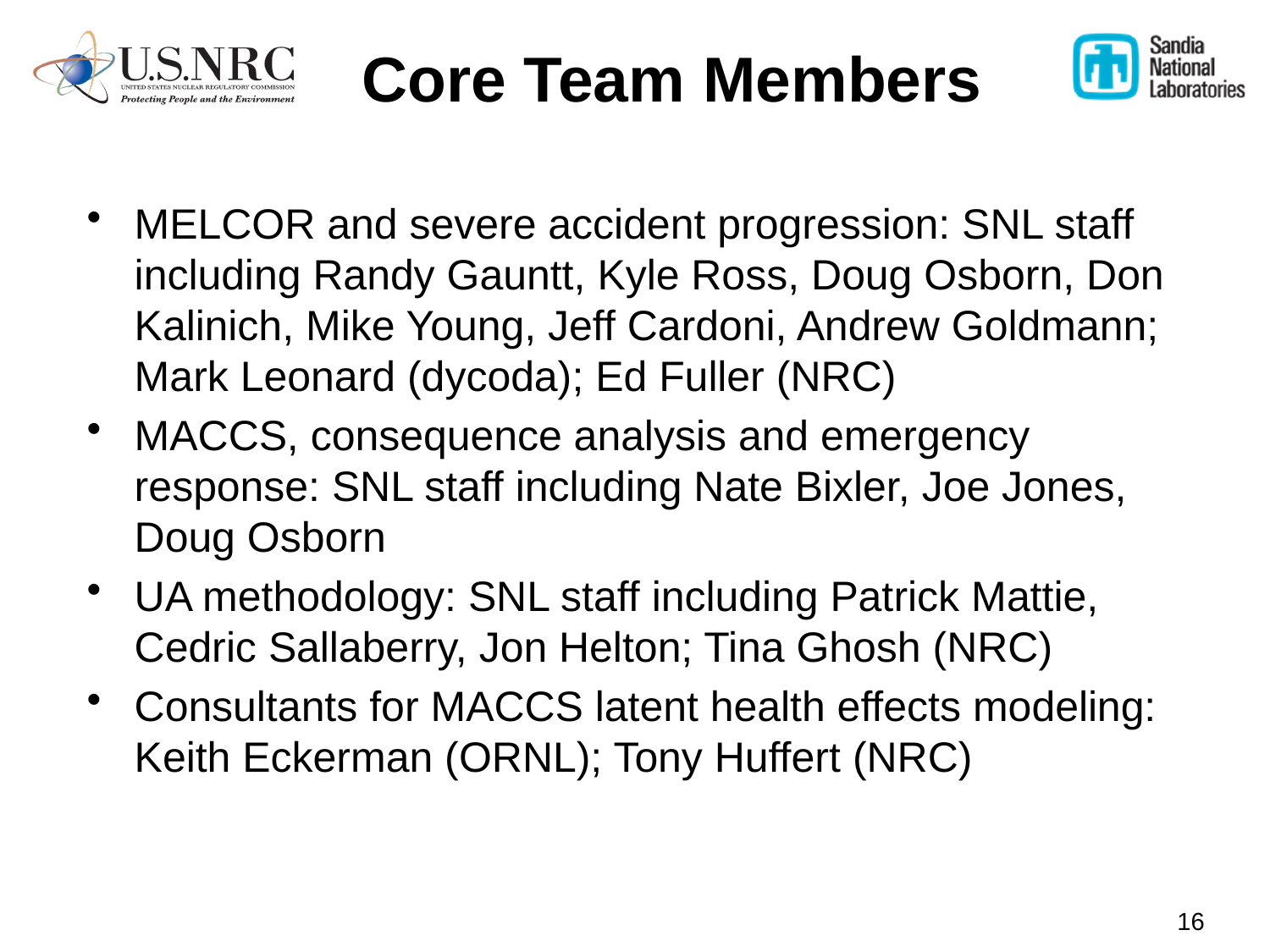

# Core Team Members
MELCOR and severe accident progression: SNL staff including Randy Gauntt, Kyle Ross, Doug Osborn, Don Kalinich, Mike Young, Jeff Cardoni, Andrew Goldmann; Mark Leonard (dycoda); Ed Fuller (NRC)
MACCS, consequence analysis and emergency response: SNL staff including Nate Bixler, Joe Jones, Doug Osborn
UA methodology: SNL staff including Patrick Mattie, Cedric Sallaberry, Jon Helton; Tina Ghosh (NRC)
Consultants for MACCS latent health effects modeling: Keith Eckerman (ORNL); Tony Huffert (NRC)

16